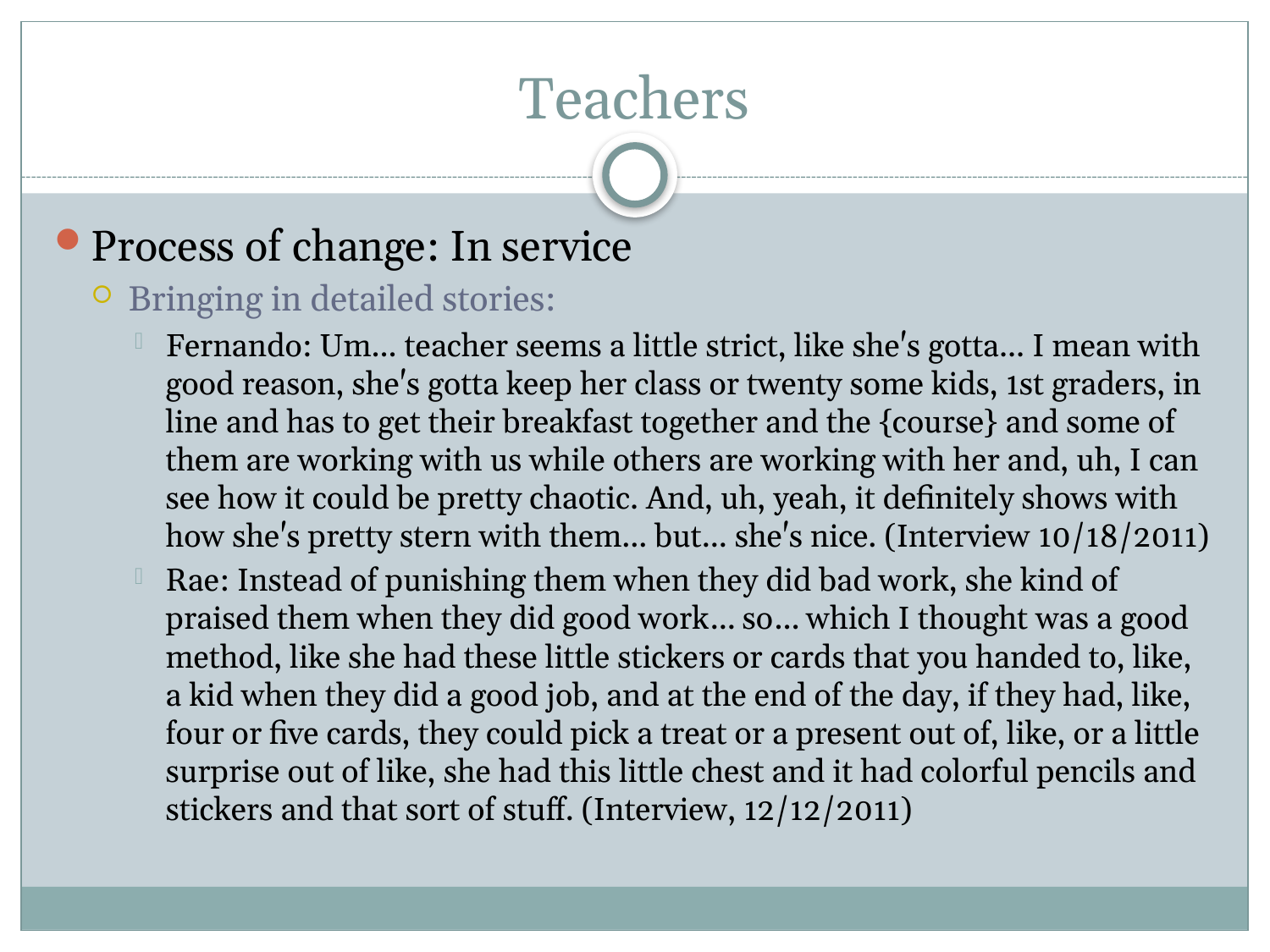

# Teachers
Process of change: In service
Bringing in detailed stories:
Fernando: Um... teacher seems a little strict, like she's gotta... I mean with good reason, she's gotta keep her class or twenty some kids, 1st graders, in line and has to get their breakfast together and the {course} and some of them are working with us while others are working with her and, uh, I can see how it could be pretty chaotic. And, uh, yeah, it definitely shows with how she's pretty stern with them... but... she's nice. (Interview 10/18/2011)
Rae: Instead of punishing them when they did bad work, she kind of praised them when they did good work… so… which I thought was a good method, like she had these little stickers or cards that you handed to, like, a kid when they did a good job, and at the end of the day, if they had, like, four or five cards, they could pick a treat or a present out of, like, or a little surprise out of like, she had this little chest and it had colorful pencils and stickers and that sort of stuff. (Interview, 12/12/2011)